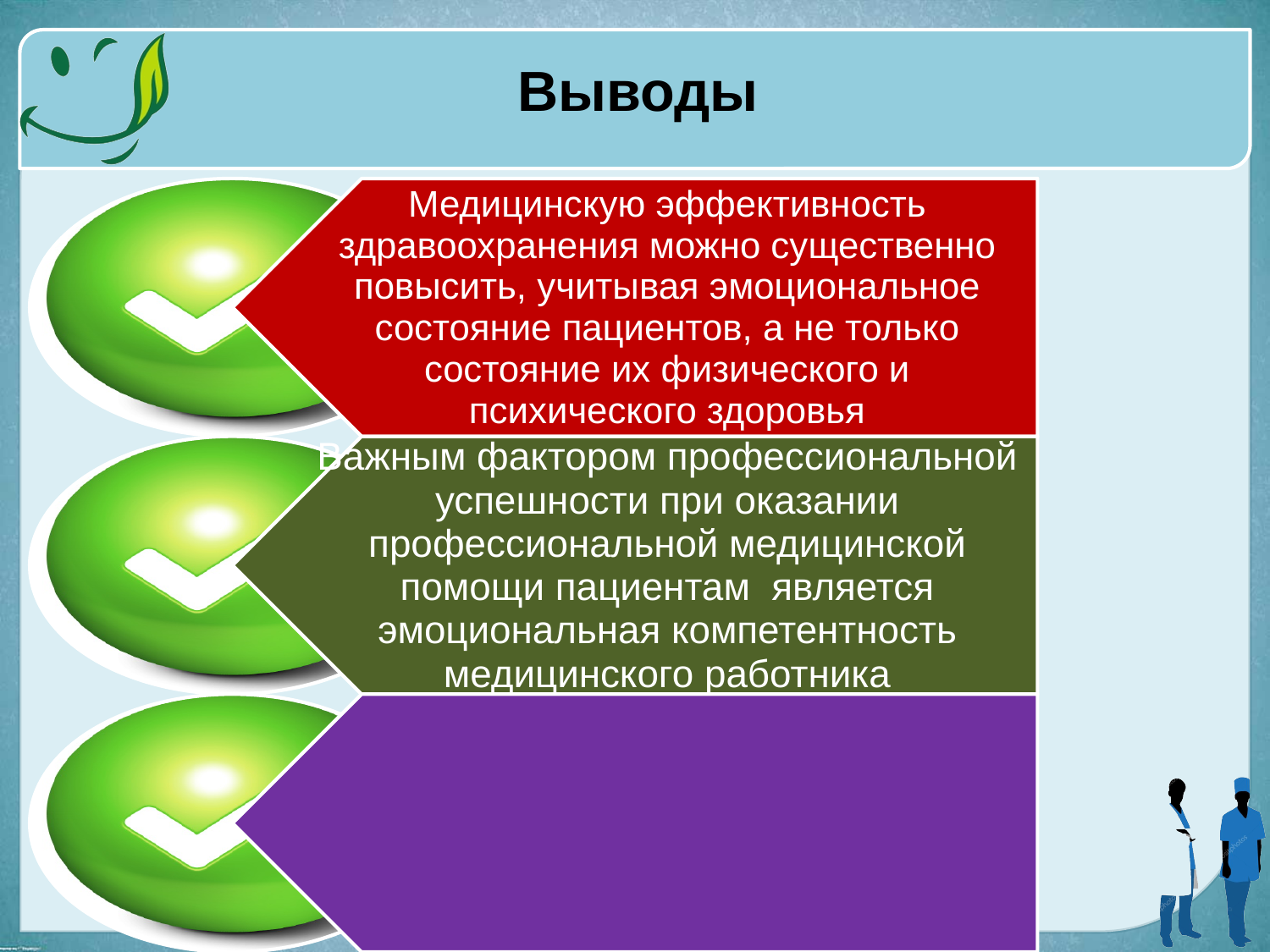

# Выводы

Медицинскую эффективность здравоохранения можно существенно повысить, учитывая эмоциональное состояние пациентов, а не только состояние их физического и психического здоровья
Важным фактором профессиональной успешности при оказании профессиональной медицинской помощи пациентам  является эмоциональная компетентность медицинского работника